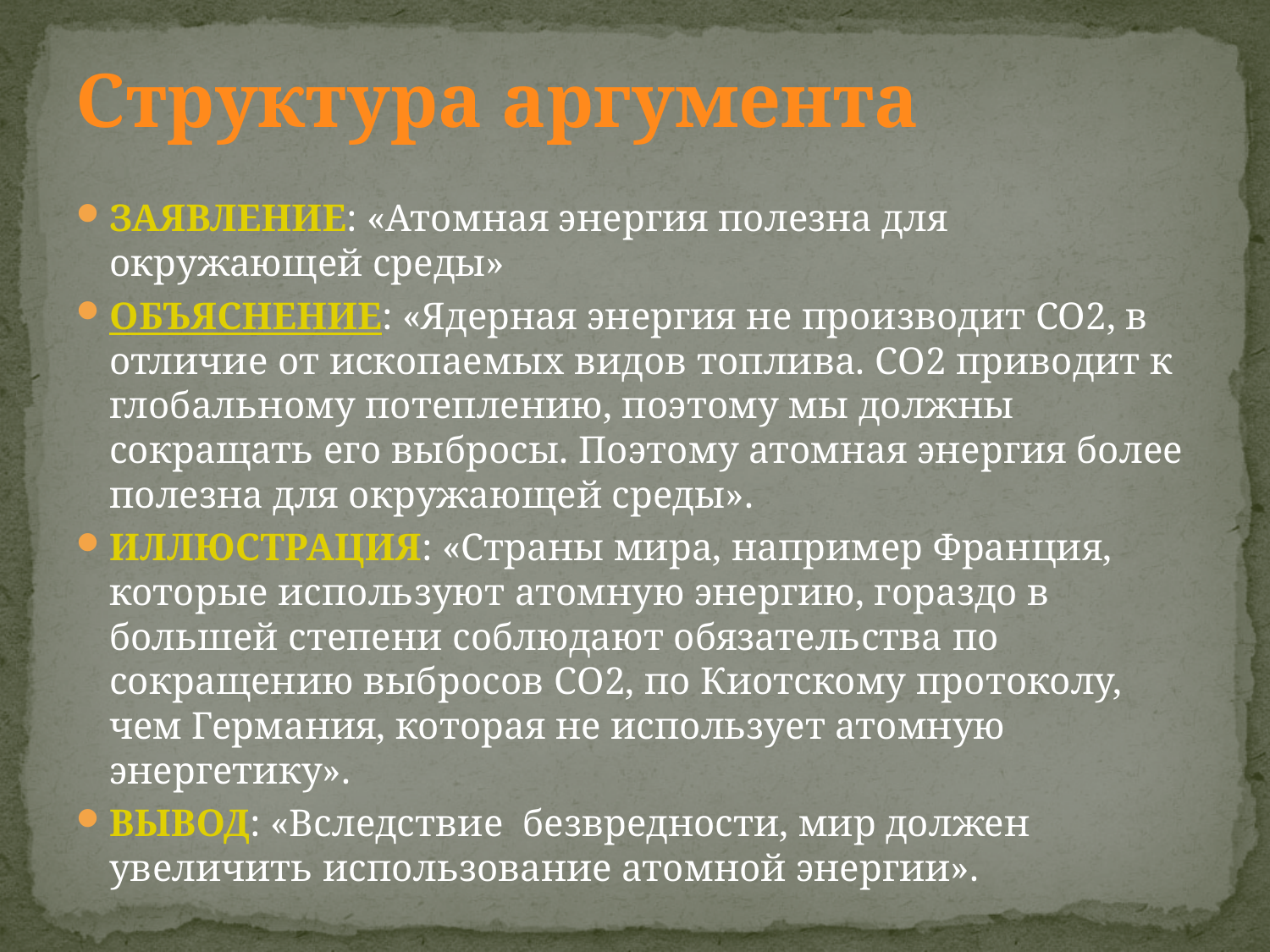

# Структура аргумента
ЗАЯВЛЕНИЕ: «Атомная энергия полезна для окружающей среды»
ОБЪЯСНЕНИЕ: «Ядерная энергия не производит СО2, в отличие от ископаемых видов топлива. СО2 приводит к глобальному потеплению, поэтому мы должны сокращать его выбросы. Поэтому атомная энергия более полезна для окружающей среды».
ИЛЛЮСТРАЦИЯ: «Страны мира, например Франция, которые используют атомную энергию, гораздо в большей степени соблюдают обязательства по сокращению выбросов СО2, по Киотскому протоколу, чем Германия, которая не использует атомную энергетику».
ВЫВОД: «Вследствие  безвредности, мир должен увеличить использование атомной энергии».